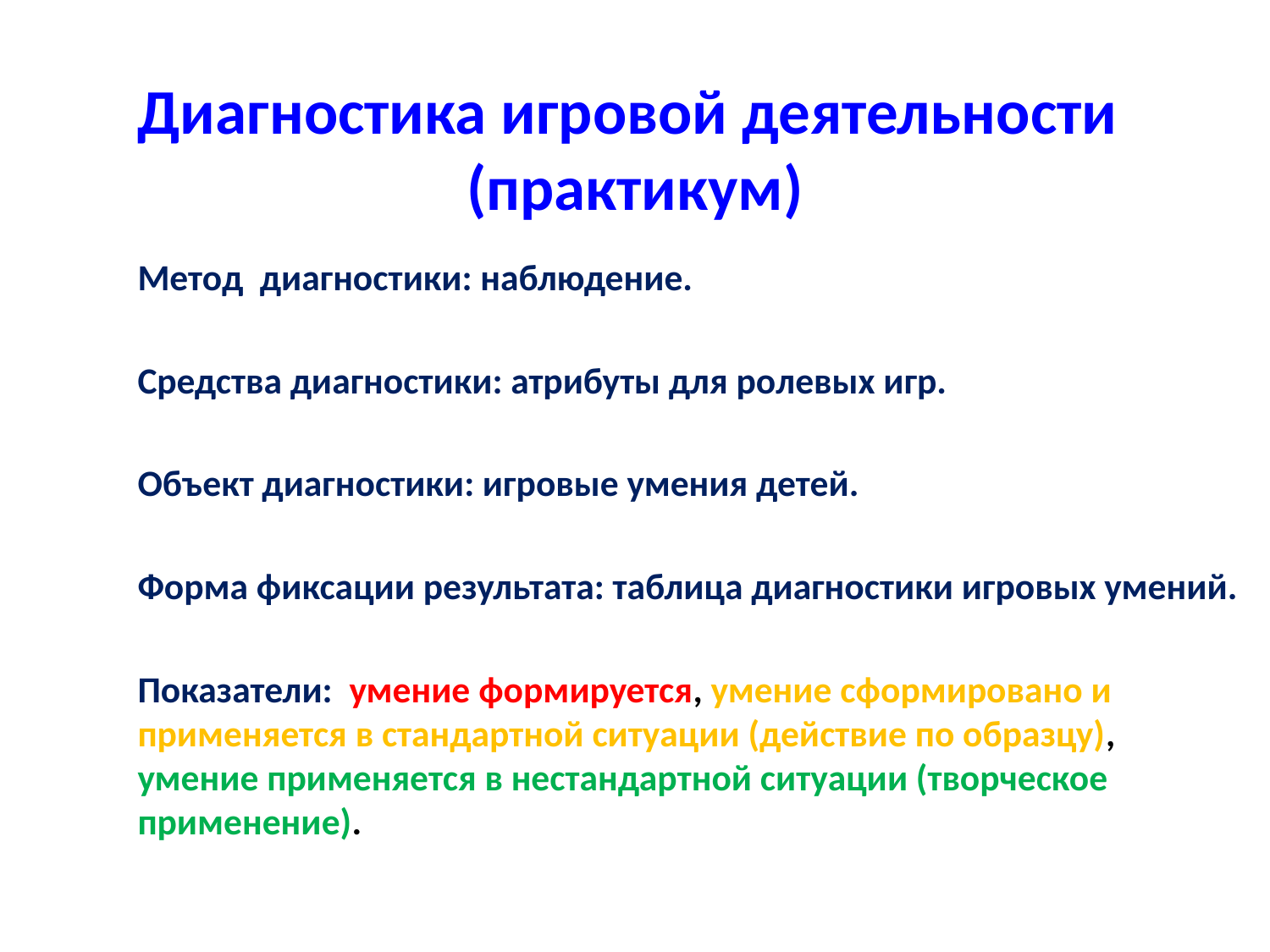

# Диагностика игровой деятельности (практикум)
Метод  диагностики: наблюдение.

Средства диагностики: атрибуты для ролевых игр.

Объект диагностики: игровые умения детей.

Форма фиксации результата: таблица диагностики игровых умений.

Показатели:  умение формируется, умение сформировано и применяется в стандартной ситуации (действие по образцу), умение применяется в нестандартной ситуации (творческое применение).